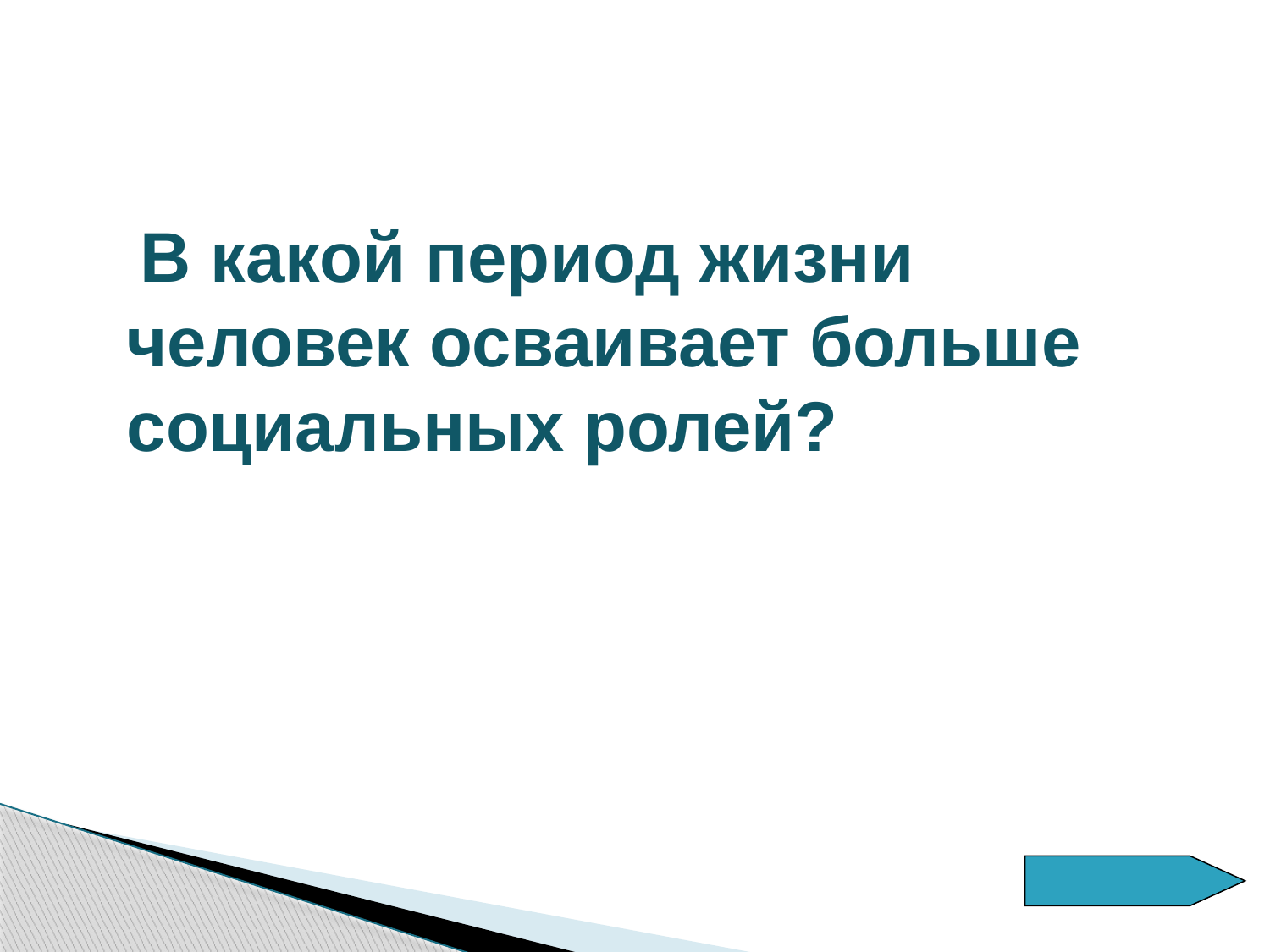

В какой период жизни человек осваивает больше социальных ролей?